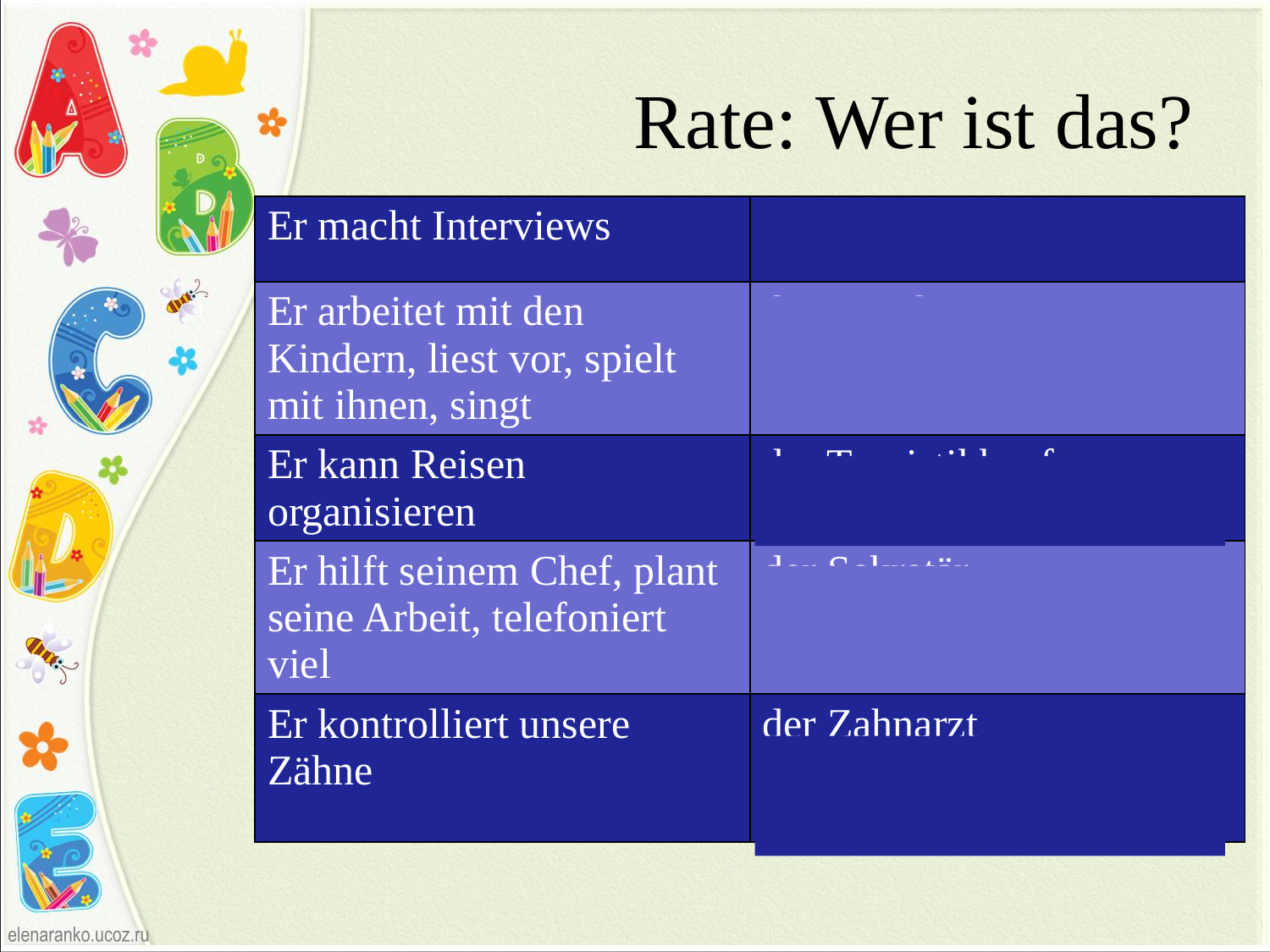

# Rate: Wer ist das?
| Er macht Interviews | der Journalist |
| --- | --- |
| Er arbeitet mit den Kindern, liest vor, spielt mit ihnen, singt | der Erzieher |
| Er kann Reisen organisieren | der Touristikkaufmann |
| Er hilft seinem Chef, plant seine Arbeit, telefoniert viel | der Sekretär |
| Er kontrolliert unsere Zähne | der Zahnarzt |